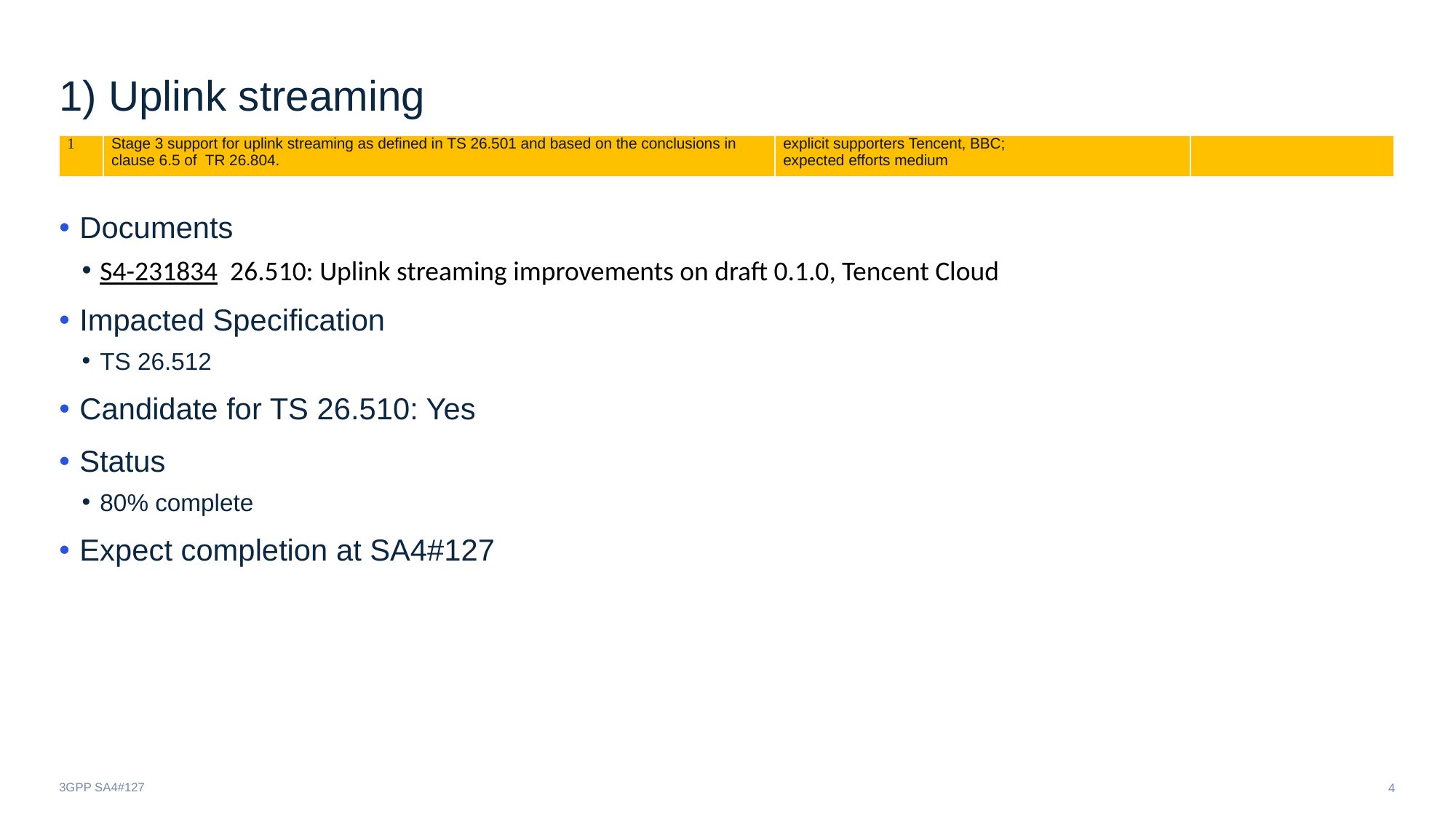

# 1) Uplink streaming
| 1 | Stage 3 support for uplink streaming as defined in TS 26.501 and based on the conclusions in clause 6.5 of TR 26.804. | explicit supporters Tencent, BBC; expected efforts medium |  |
| --- | --- | --- | --- |
Documents
S4-231834  26.510: Uplink streaming improvements on draft 0.1.0, Tencent Cloud
Impacted Specification
TS 26.512
Candidate for TS 26.510: Yes
Status
80% complete
Expect completion at SA4#127

3GPP SA4#127